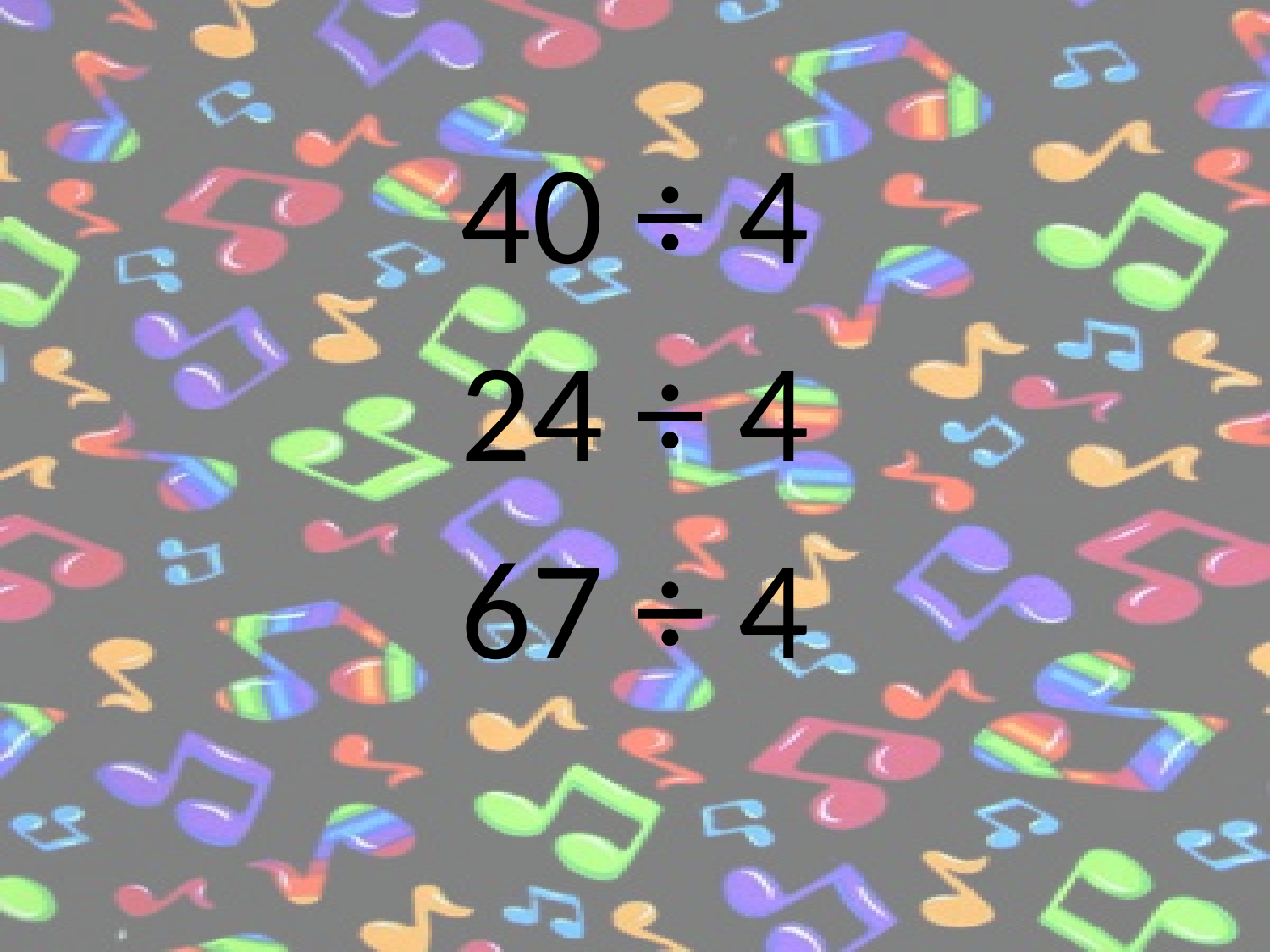

40 ÷ 4
24 ÷ 4
67 ÷ 4